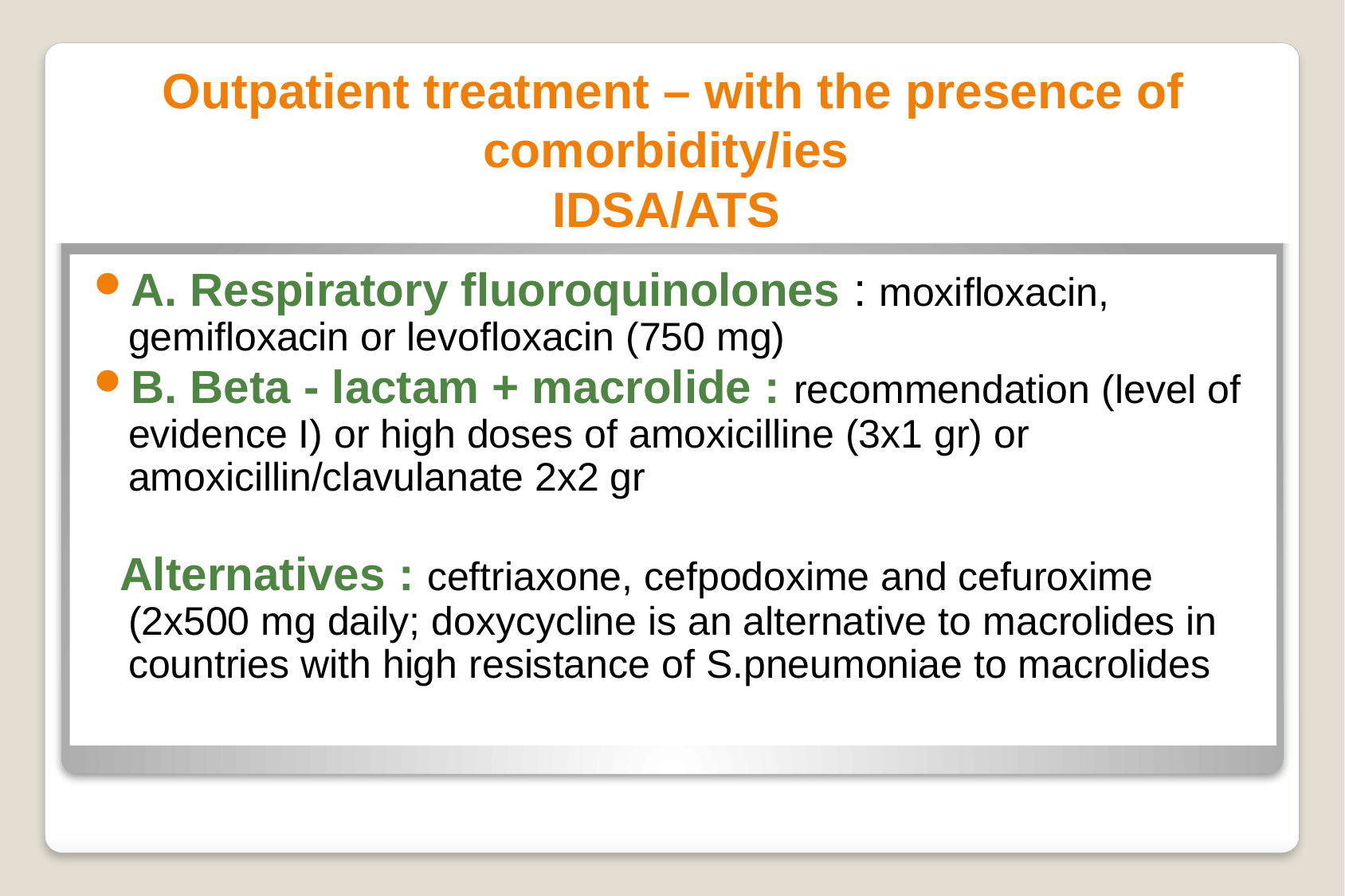

# Outpatient treatment – with the presence of comorbidity/ies IDSA/ATS
A. Respiratory fluoroquinolones : moxifloxacin, gemifloxacin or levofloxacin (750 mg)
B. Beta - lactam + macrolide : recommendation (level of evidence I) or high doses of amoxicilline (3x1 gr) or amoxicillin/clavulanate 2x2 gr

  Alternatives : ceftriaxone, cefpodoxime and cefuroxime (2x500 mg daily; doxycycline is an alternative to macrolides in countries with high resistance of S.pneumoniae to macrolides